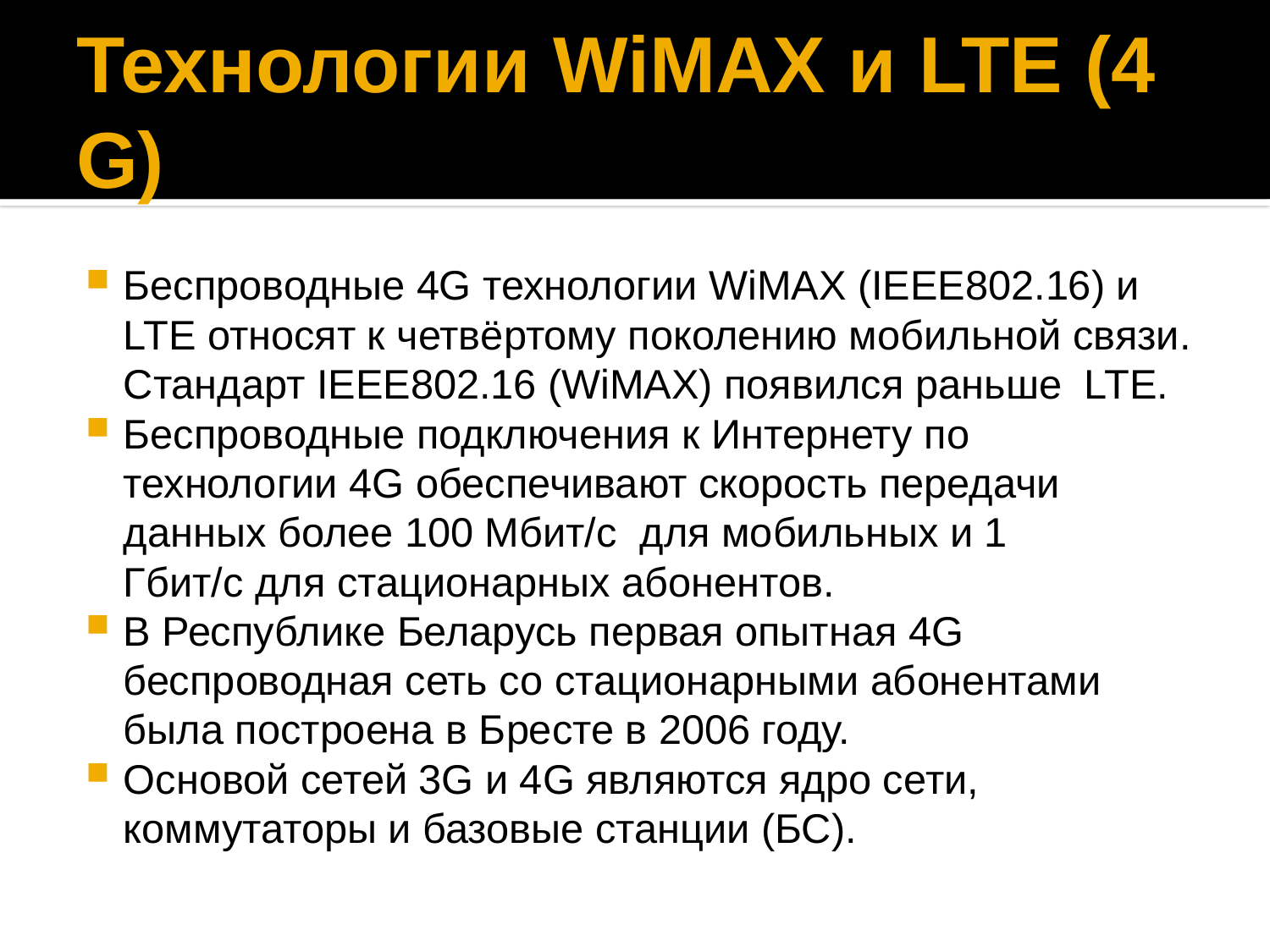

# Технологии WiMAX и LTE (4 G)
Беспроводные 4G технологии WiMAX (IEEE802.16) и LTE относят к четвёртому поколению мобильной связи. Стандарт IEEE802.16 (WiMAX) появился раньше  LTE.
Беспроводные подключения к Интернету по технологии 4G обеспечивают скорость передачи данных более 100 Мбит/с  для мобильных и 1 Гбит/с для стационарных абонентов.
В Республике Беларусь первая опытная 4G  беспроводная сеть со стационарными абонентами  была построена в Бресте в 2006 году.
Основой сетей 3G и 4G являются ядро сети, коммутаторы и базовые станции (БС).